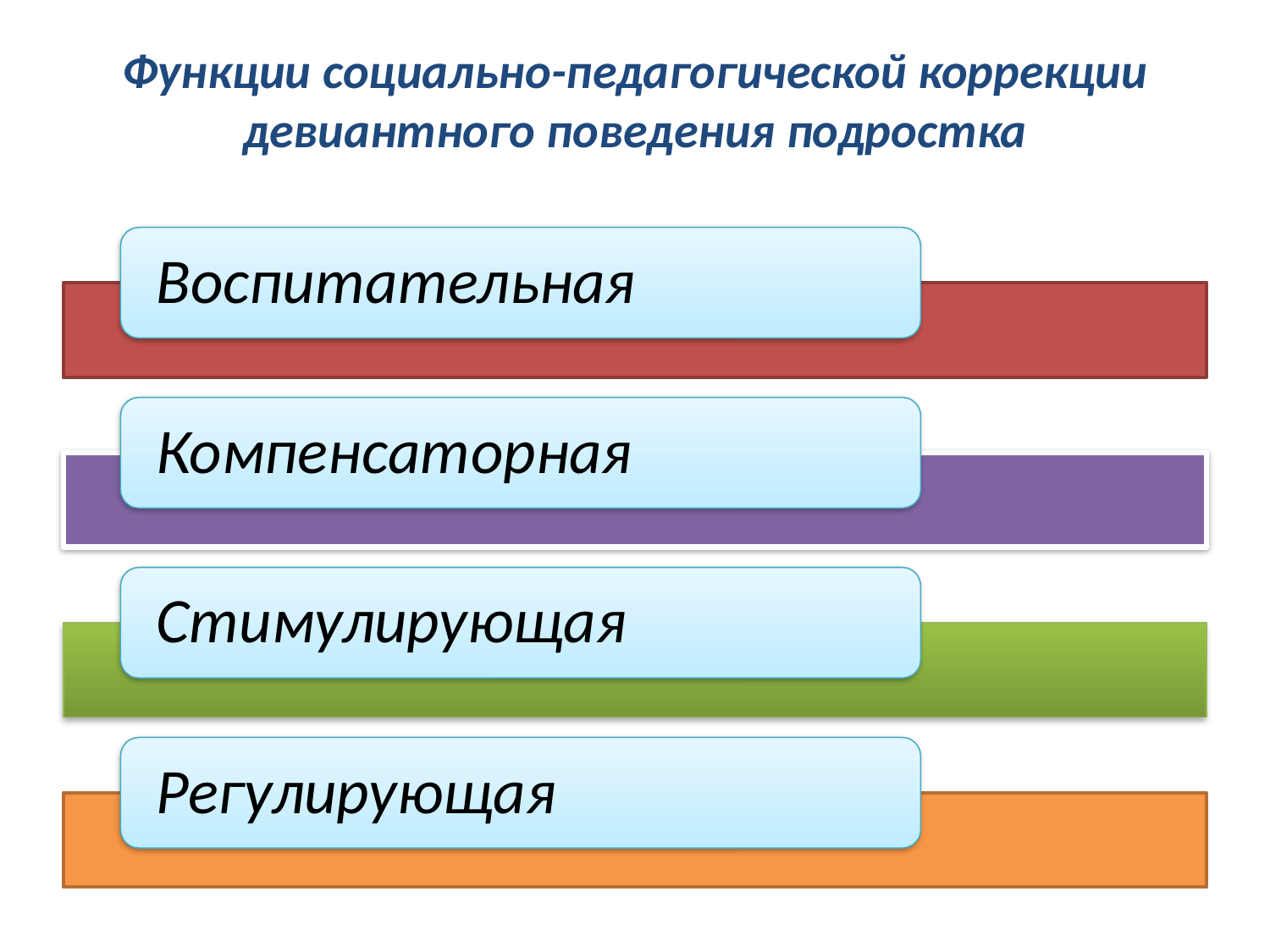

# Функции социально-педагогической коррекции девиантного поведения подростка
Воспитательная
Компенсаторная
Стимулирующая
Регулирующая